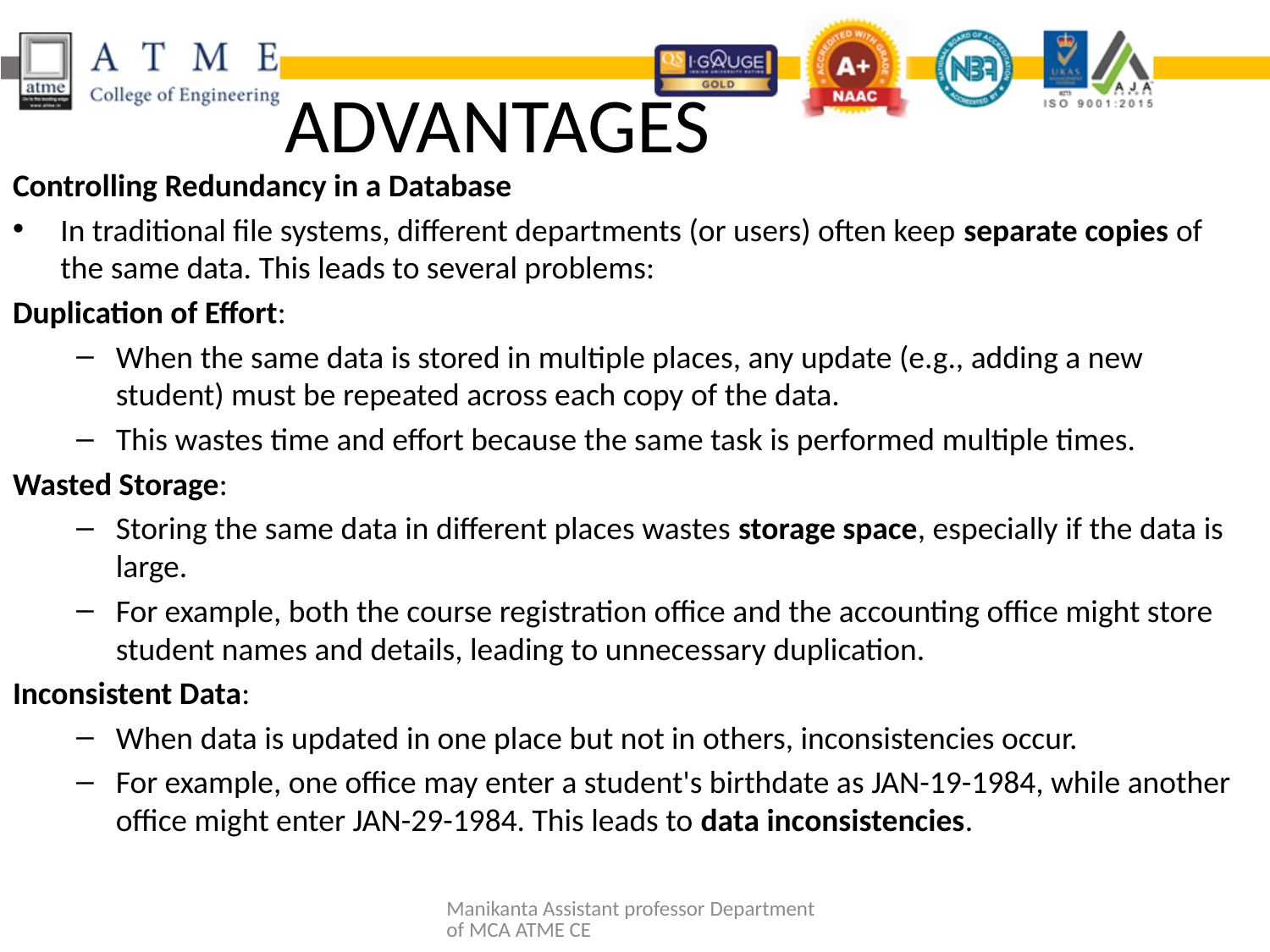

# ADVANTAGES
Controlling Redundancy in a Database
In traditional file systems, different departments (or users) often keep separate copies of the same data. This leads to several problems:
Duplication of Effort:
When the same data is stored in multiple places, any update (e.g., adding a new student) must be repeated across each copy of the data.
This wastes time and effort because the same task is performed multiple times.
Wasted Storage:
Storing the same data in different places wastes storage space, especially if the data is large.
For example, both the course registration office and the accounting office might store student names and details, leading to unnecessary duplication.
Inconsistent Data:
When data is updated in one place but not in others, inconsistencies occur.
For example, one office may enter a student's birthdate as JAN-19-1984, while another office might enter JAN-29-1984. This leads to data inconsistencies.
Manikanta Assistant professor Department of MCA ATME CE